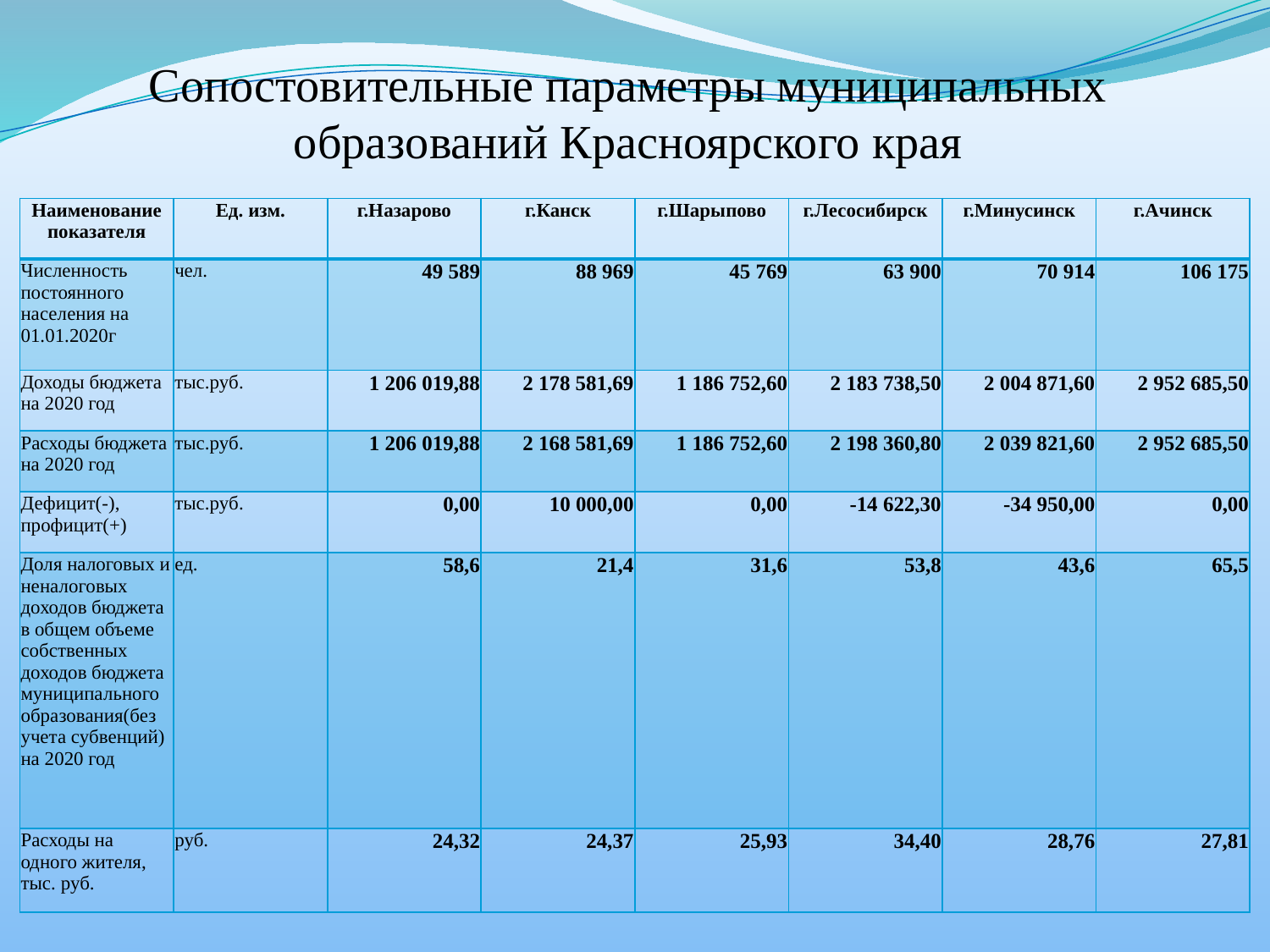

# Сопостовительные параметры муниципальных образований Красноярского края
| Наименование показателя | Ед. изм. | г.Назарово | г.Канск | г.Шарыпово | г.Лесосибирск | г.Минусинск | г.Ачинск |
| --- | --- | --- | --- | --- | --- | --- | --- |
| Численность постоянного населения на 01.01.2020г | чел. | 49 589 | 88 969 | 45 769 | 63 900 | 70 914 | 106 175 |
| Доходы бюджета на 2020 год | тыс.руб. | 1 206 019,88 | 2 178 581,69 | 1 186 752,60 | 2 183 738,50 | 2 004 871,60 | 2 952 685,50 |
| Расходы бюджета на 2020 год | тыс.руб. | 1 206 019,88 | 2 168 581,69 | 1 186 752,60 | 2 198 360,80 | 2 039 821,60 | 2 952 685,50 |
| Дефицит(-), профицит(+) | тыс.руб. | 0,00 | 10 000,00 | 0,00 | -14 622,30 | -34 950,00 | 0,00 |
| Доля налоговых и неналоговых доходов бюджета в общем объеме собственных доходов бюджета муниципального образования(без учета субвенций) на 2020 год | ед. | 58,6 | 21,4 | 31,6 | 53,8 | 43,6 | 65,5 |
| Расходы на одного жителя, тыс. руб. | руб. | 24,32 | 24,37 | 25,93 | 34,40 | 28,76 | 27,81 |